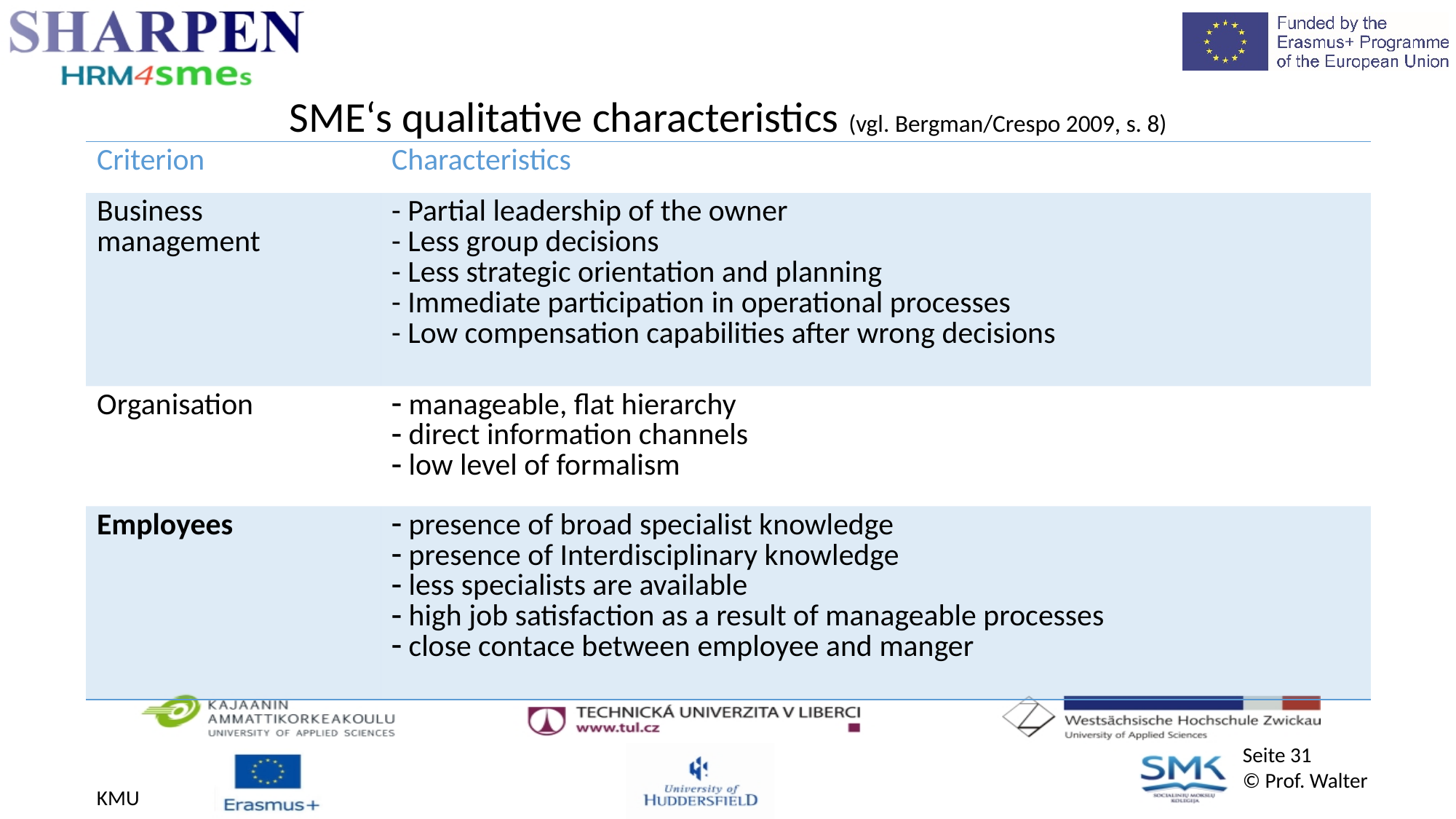

SME‘s qualitative characteristics (vgl. Bergman/Crespo 2009, s. 8)
| Criterion | Characteristics |
| --- | --- |
| Business management | - Partial leadership of the owner - Less group decisions - Less strategic orientation and planning - Immediate participation in operational processes - Low compensation capabilities after wrong decisions |
| Organisation | manageable, flat hierarchy direct information channels low level of formalism |
| Employees | presence of broad specialist knowledge presence of Interdisciplinary knowledge less specialists are available high job satisfaction as a result of manageable processes close contace between employee and manger |
Seite 31
© Prof. Walter
KMU